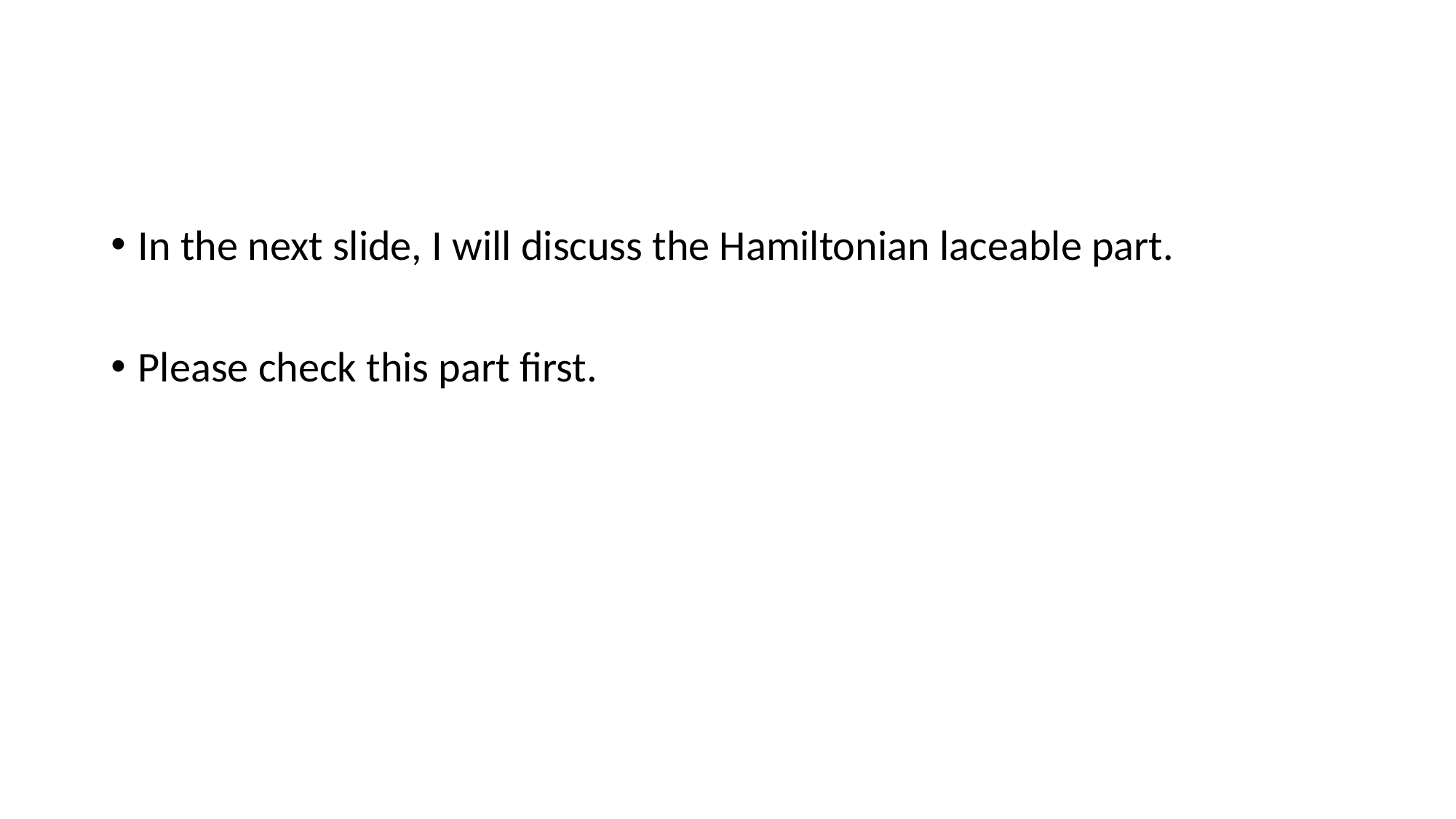

#
In the next slide, I will discuss the Hamiltonian laceable part.

Please check this part first.